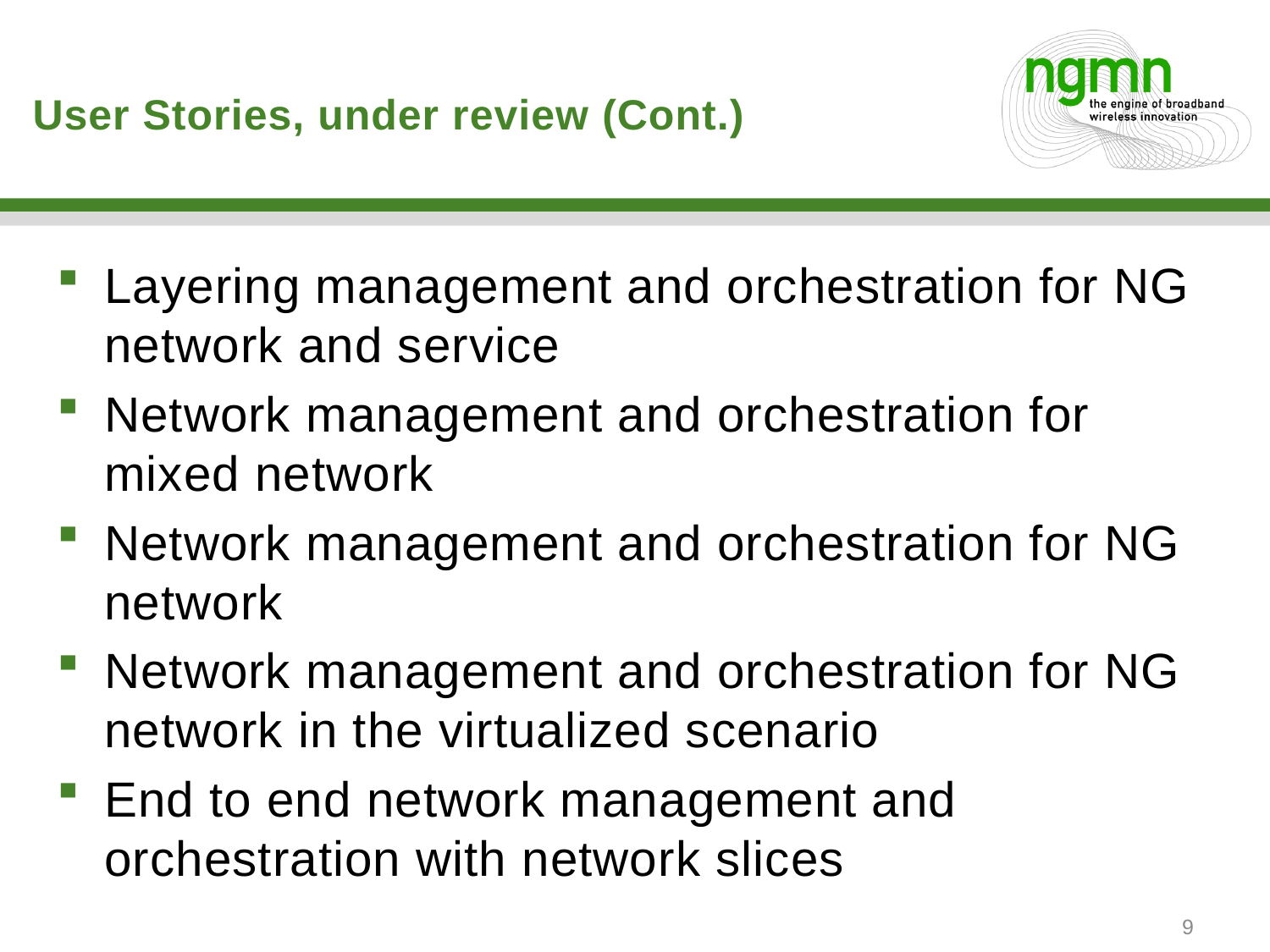

# User Stories, under review (Cont.)
Layering management and orchestration for NG network and service
Network management and orchestration for mixed network
Network management and orchestration for NG network
Network management and orchestration for NG network in the virtualized scenario
End to end network management and orchestration with network slices

9